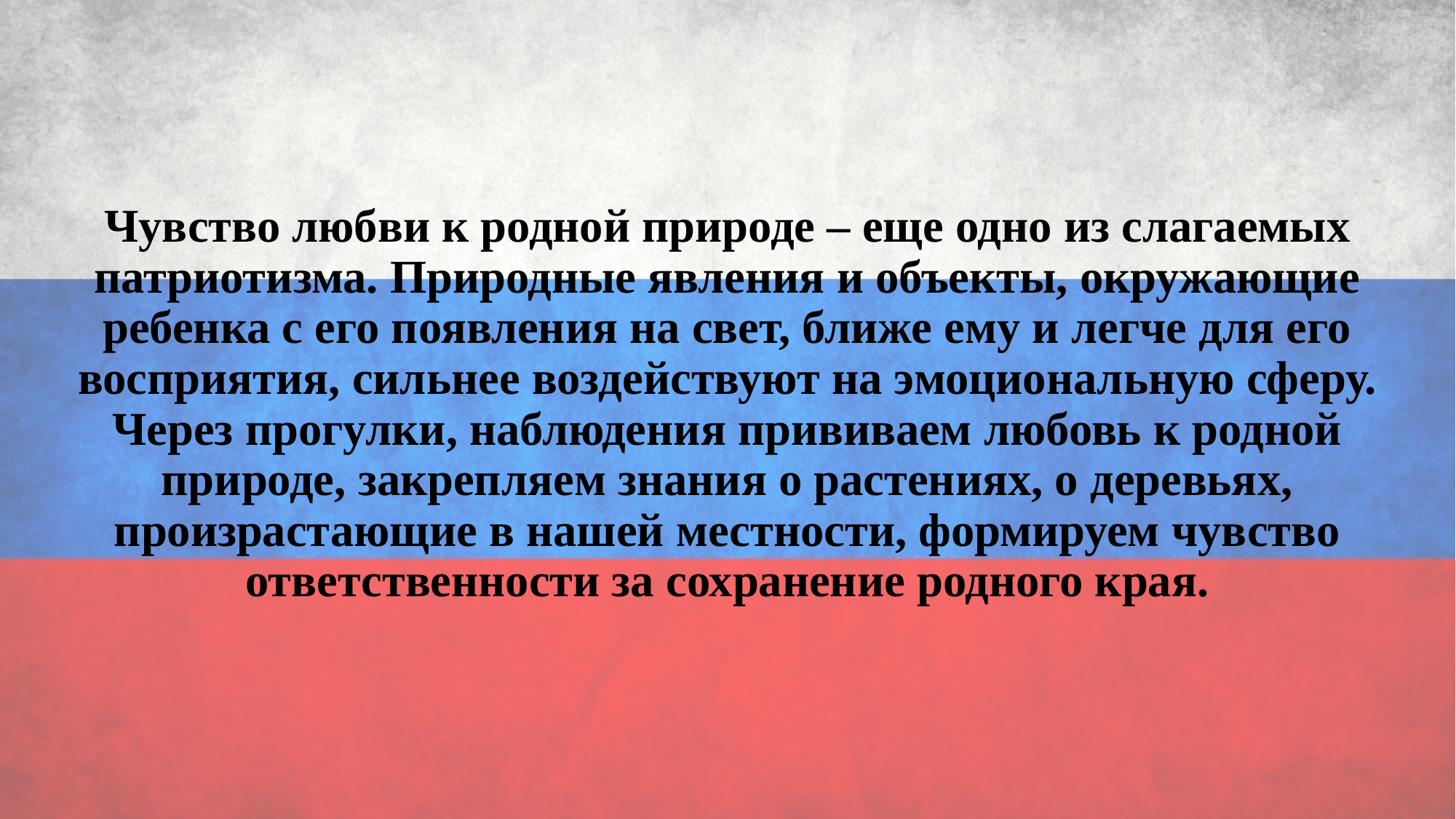

# Чувство любви к родной природе – еще одно из слагаемых патриотизма. Природные явления и объекты, окружающие ребенка с его появления на свет, ближе ему и легче для его восприятия, сильнее воздействуют на эмоциональную сферу. Через прогулки, наблюдения прививаем любовь к родной природе, закрепляем знания о растениях, о деревьях, произрастающие в нашей местности, формируем чувство ответственности за сохранение родного края.